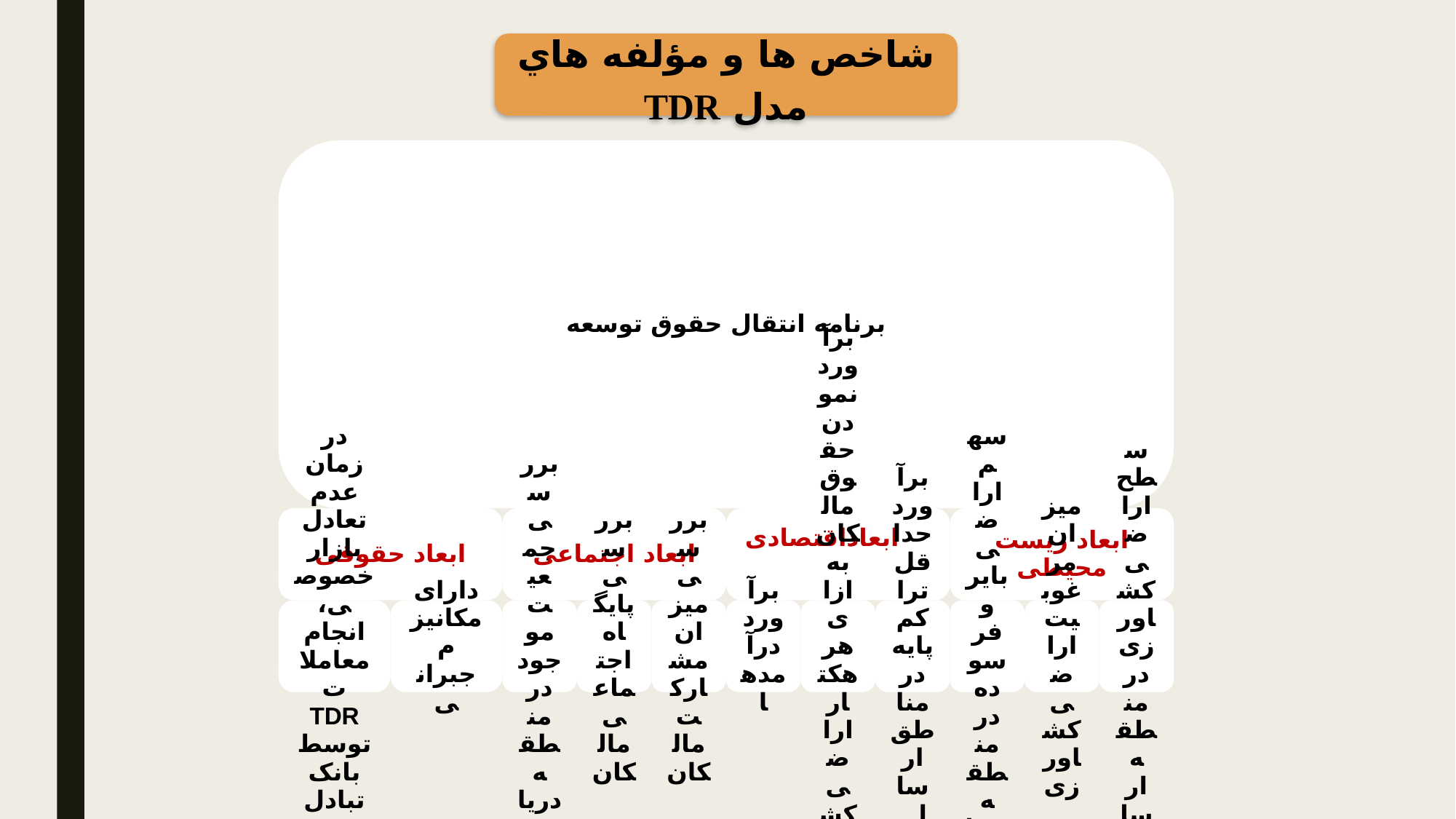

شاخص ها و مؤلفه هاي مدل TDR
برنامه انتقال حقوق توسعه
     ابعاداقتصادی
ابعاد حقوقی